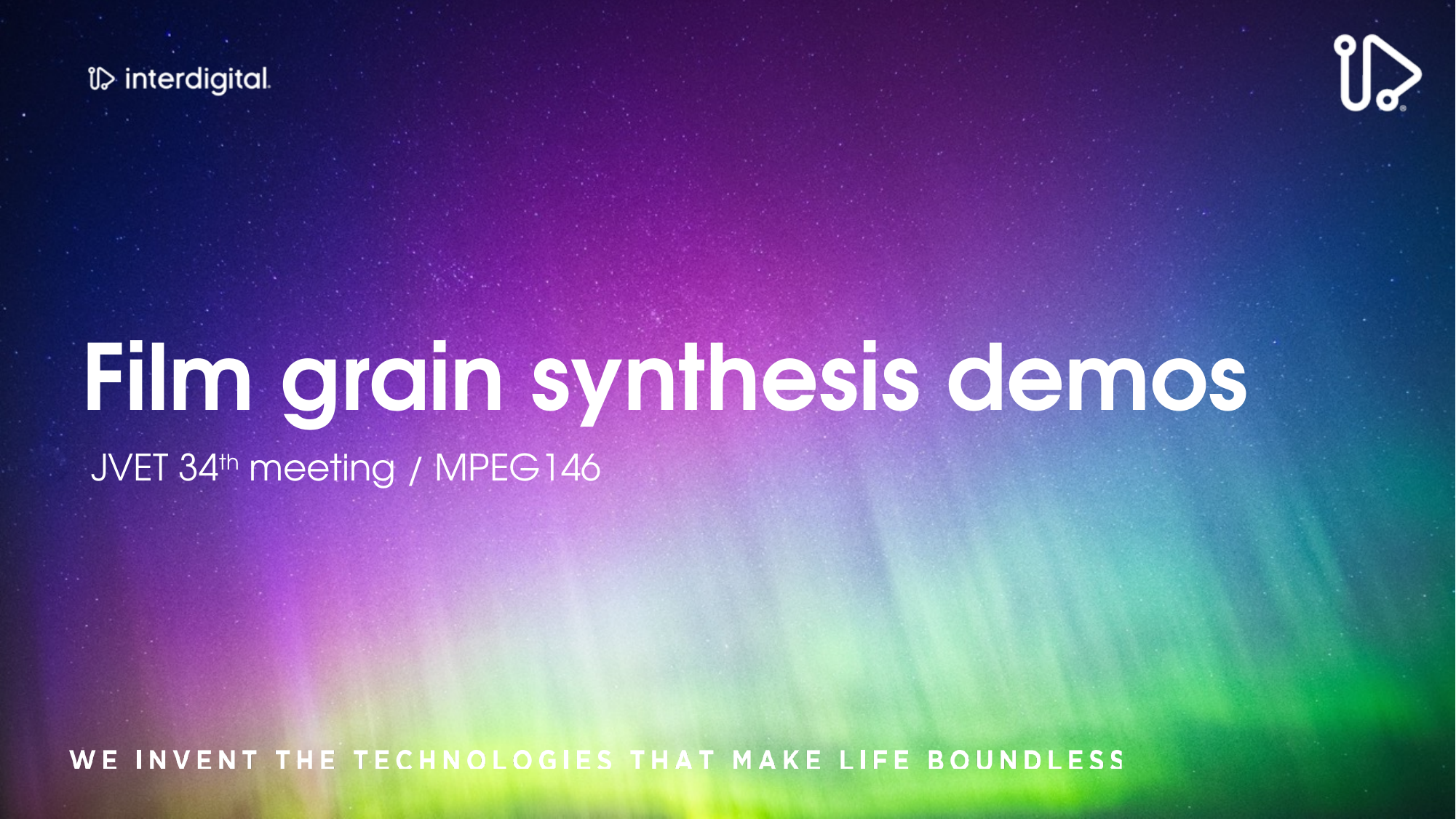

# Film grain synthesis demos
JVET 34th meeting / MPEG146